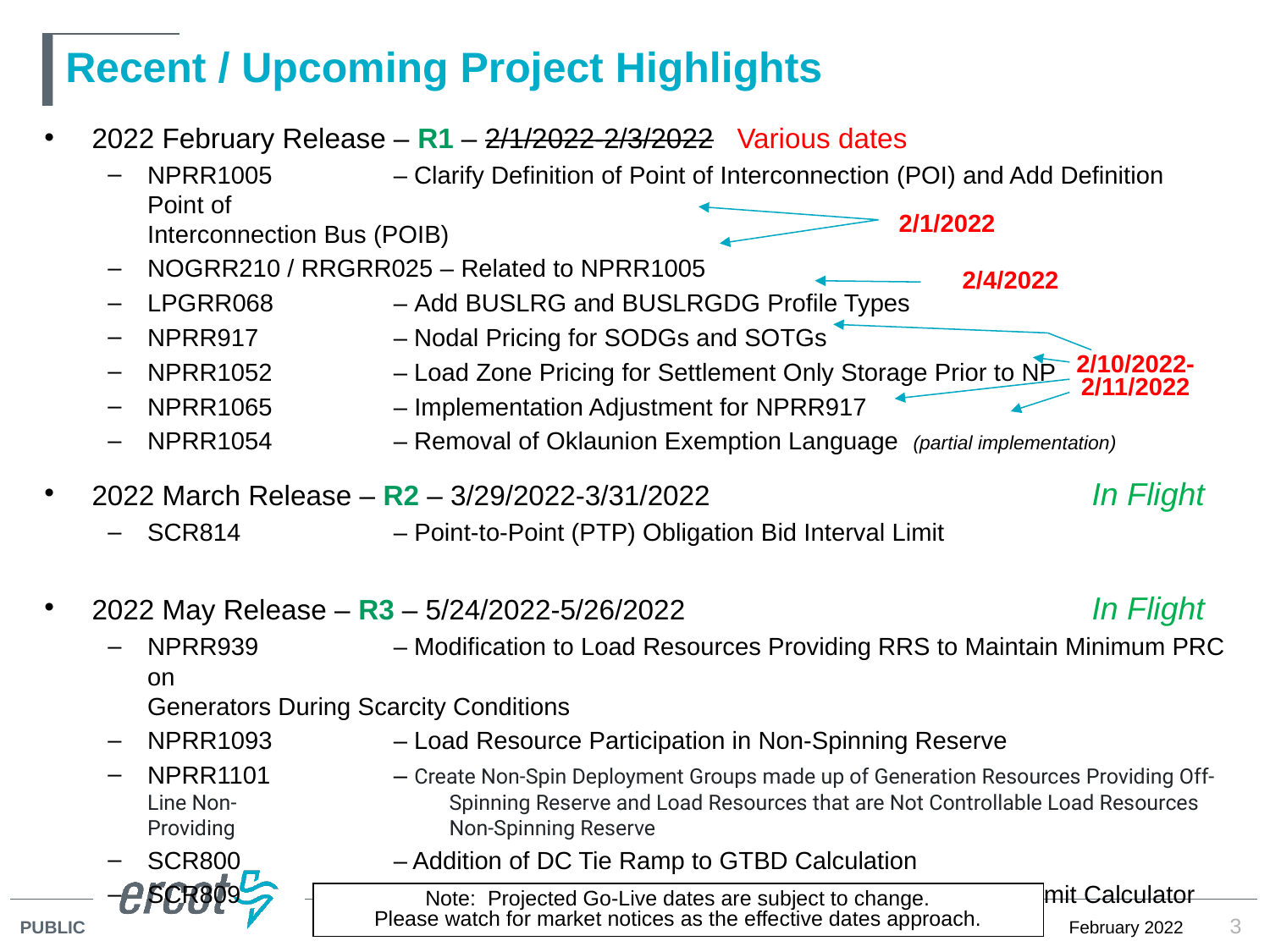

# Recent / Upcoming Project Highlights
2022 February Release – R1 – 2/1/2022-2/3/2022   Various dates
NPRR1005	– Clarify Definition of Point of Interconnection (POI) and Add Definition Point of 			Interconnection Bus (POIB)
NOGRR210 / RRGRR025 – Related to NPRR1005
LPGRR068	– Add BUSLRG and BUSLRGDG Profile Types
NPRR917 	– Nodal Pricing for SODGs and SOTGs
NPRR1052 	– Load Zone Pricing for Settlement Only Storage Prior to NPRR995
NPRR1065 	– Implementation Adjustment for NPRR917
NPRR1054	– Removal of Oklaunion Exemption Language  (partial implementation)

2022 March Release – R2 – 3/29/2022-3/31/2022	In Flight
SCR814	– Point-to-Point (PTP) Obligation Bid Interval Limit

2022 May Release – R3 – 5/24/2022-5/26/2022	In Flight
NPRR939 	– Modification to Load Resources Providing RRS to Maintain Minimum PRC on 			Generators During Scarcity Conditions
NPRR1093 	– Load Resource Participation in Non-Spinning Reserve
NPRR1101	– Create Non-Spin Deployment Groups made up of Generation Resources Providing Off-Line Non-		Spinning Reserve and Load Resources that are Not Controllable Load Resources Providing 		Non-Spinning Reserve
SCR800 	– Addition of DC Tie Ramp to GTBD Calculation
SCR809 	– Changes to External Telemetry Validations in Resource Limit Calculator

2/1/2022
2/4/2022
2/10/2022-2/11/2022
Note:  Projected Go-Live dates are subject to change.
Please watch for market notices as the effective dates approach.
3